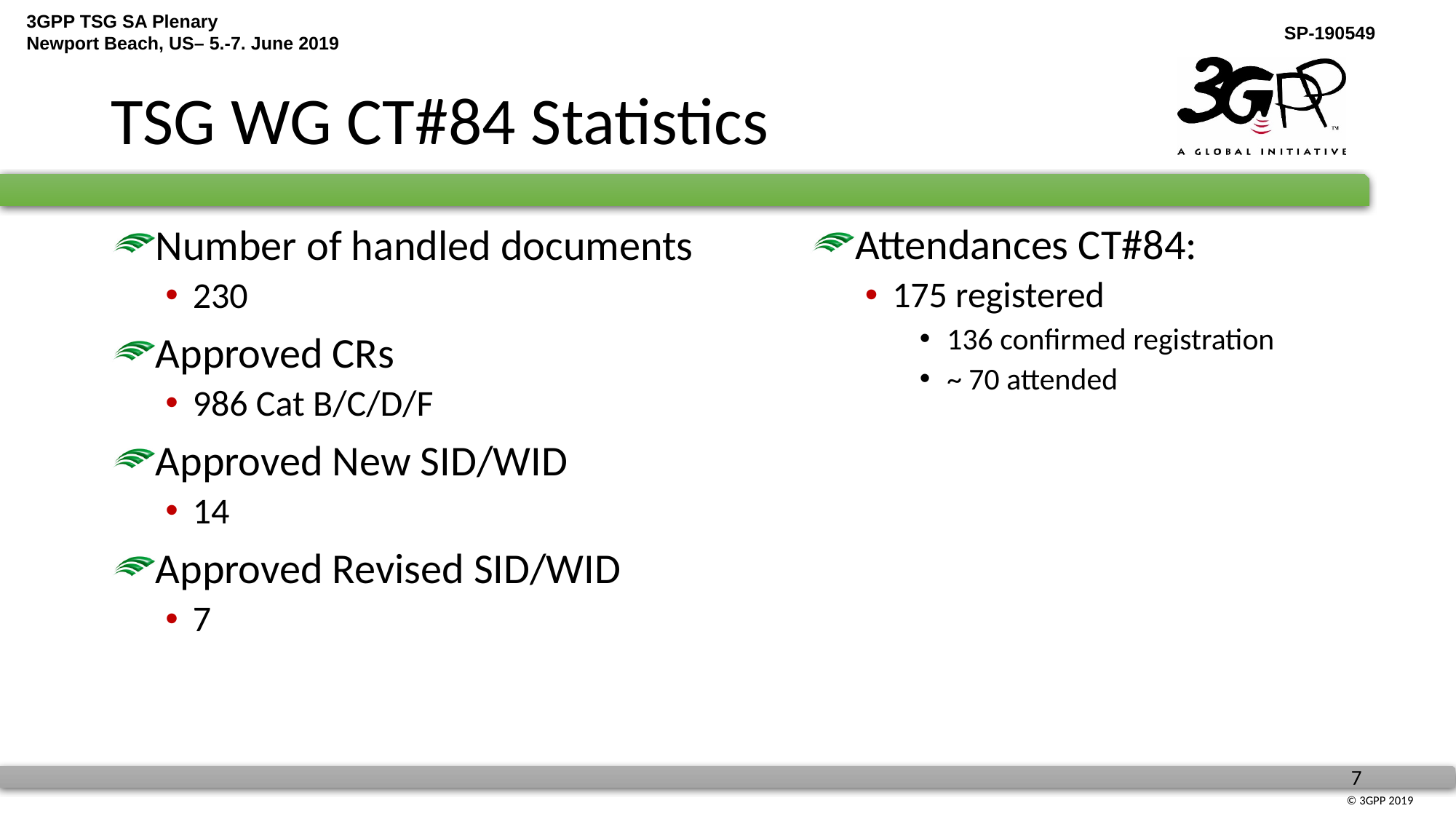

# TSG WG CT#84 Statistics
Attendances CT#84:
175 registered
136 confirmed registration
~ 70 attended
Number of handled documents
230
Approved CRs
986 Cat B/C/D/F
Approved New SID/WID
14
Approved Revised SID/WID
7